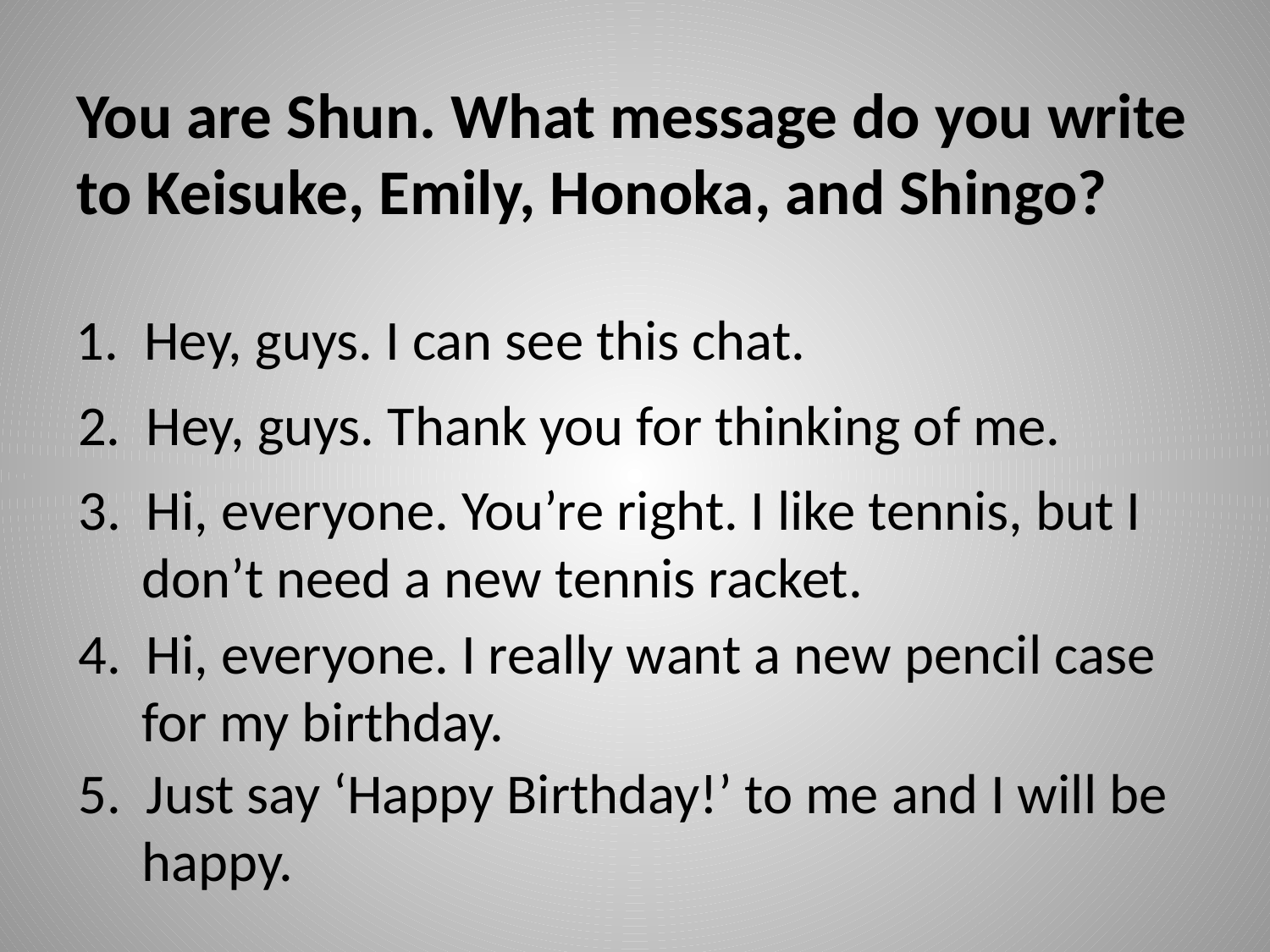

# You are Shun. What message do you write to Keisuke, Emily, Honoka, and Shingo?

1.  Hey, guys. I can see this chat.
2.  Hey, guys. Thank you for thinking of me.
3.  Hi, everyone. You’re right. I like tennis, but I
     don’t need a new tennis racket.
4.  Hi, everyone. I really want a new pencil case
     for my birthday.
5.  Just say ‘Happy Birthday!’ to me and I will be
     happy.